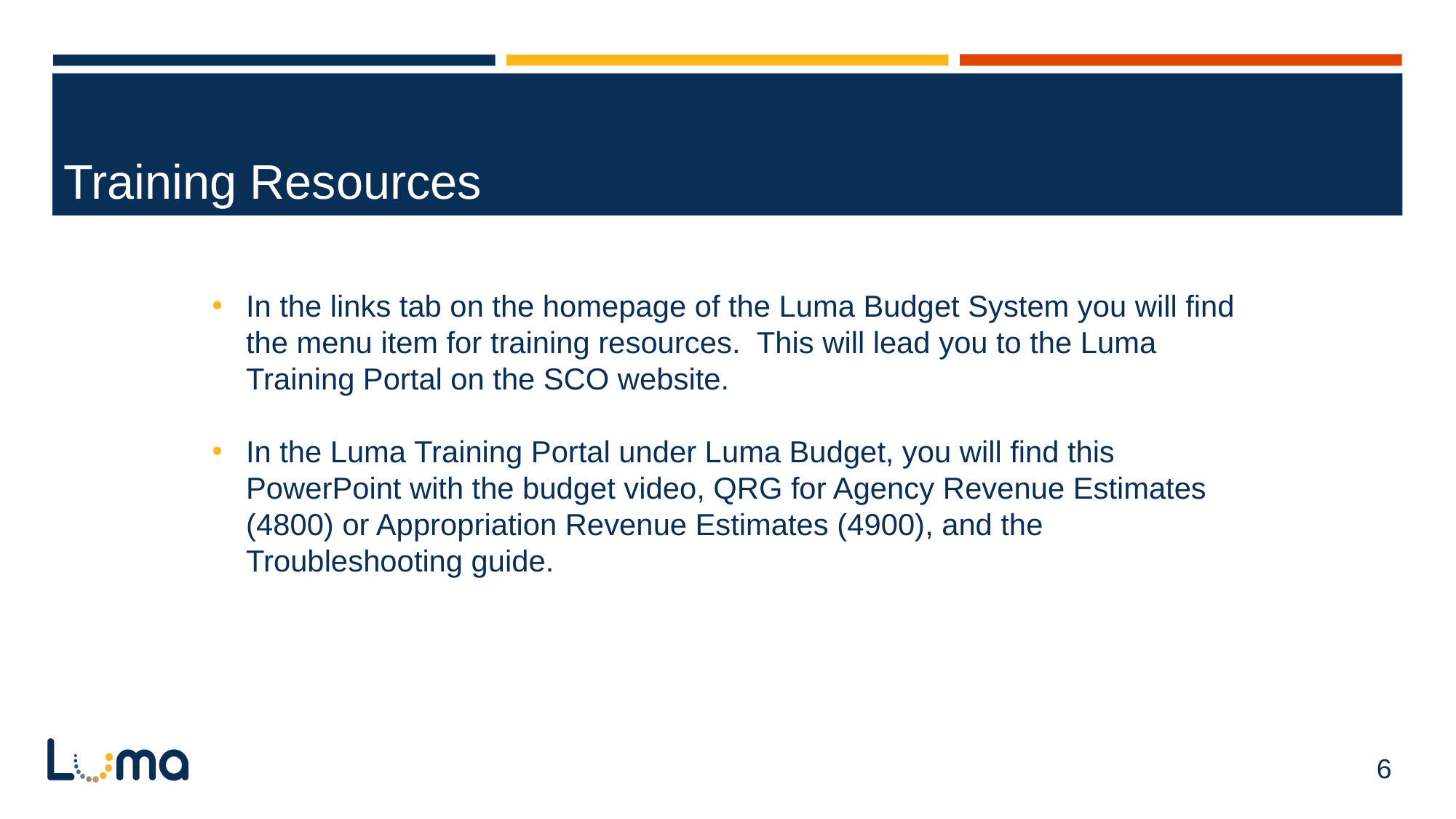

# Training Resources
In the links tab on the homepage of the Luma Budget System you will find the menu item for training resources.  This will lead you to the Luma Training Portal on the SCO website.

In the Luma Training Portal under Luma Budget, you will find this PowerPoint with the budget video, QRG for Agency Revenue Estimates (4800) or Appropriation Revenue Estimates (4900), and the Troubleshooting guide.

6